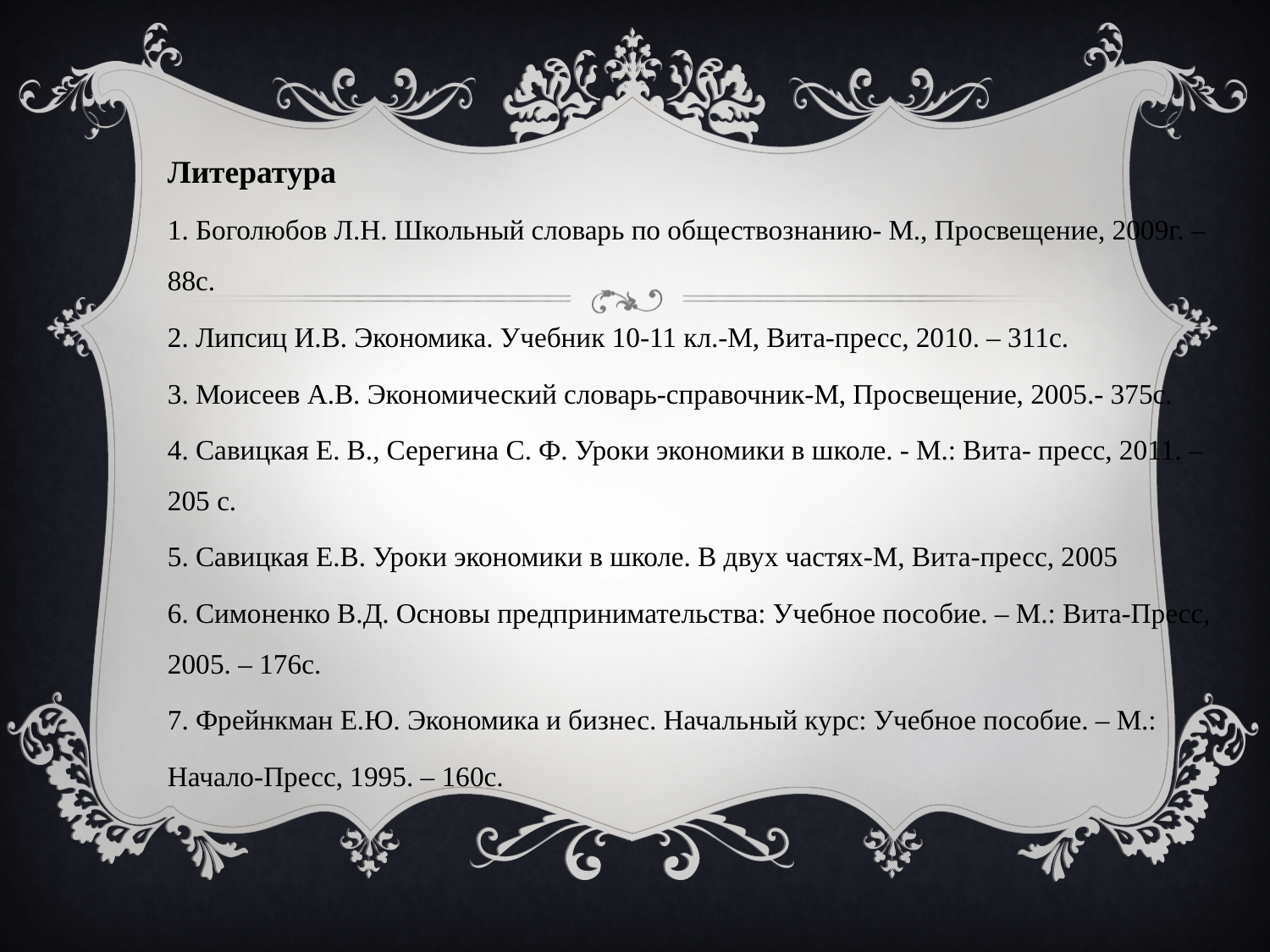

Литература
1. Боголюбов Л.Н. Школьный словарь по обществознанию- М., Просвещение, 2009г. –88с.
2. Липсиц И.В. Экономика. Учебник 10-11 кл.-М, Вита-пресс, 2010. – 311с.
3. Моисеев А.В. Экономический словарь-справочник-М, Просвещение, 2005.- 375с.
4. Савицкая Е. В., Серегина С. Ф. Уроки экономики в школе. - М.: Вита- пресс, 2011. –205 с.
5. Савицкая Е.В. Уроки экономики в школе. В двух частях-М, Вита-пресс, 2005
6. Симоненко В.Д. Основы предпринимательства: Учебное пособие. – М.: Вита-Пресс, 2005. – 176с.
7. Фрейнкман Е.Ю. Экономика и бизнес. Начальный курс: Учебное пособие. – М.:
Начало-Пресс, 1995. – 160с.
#